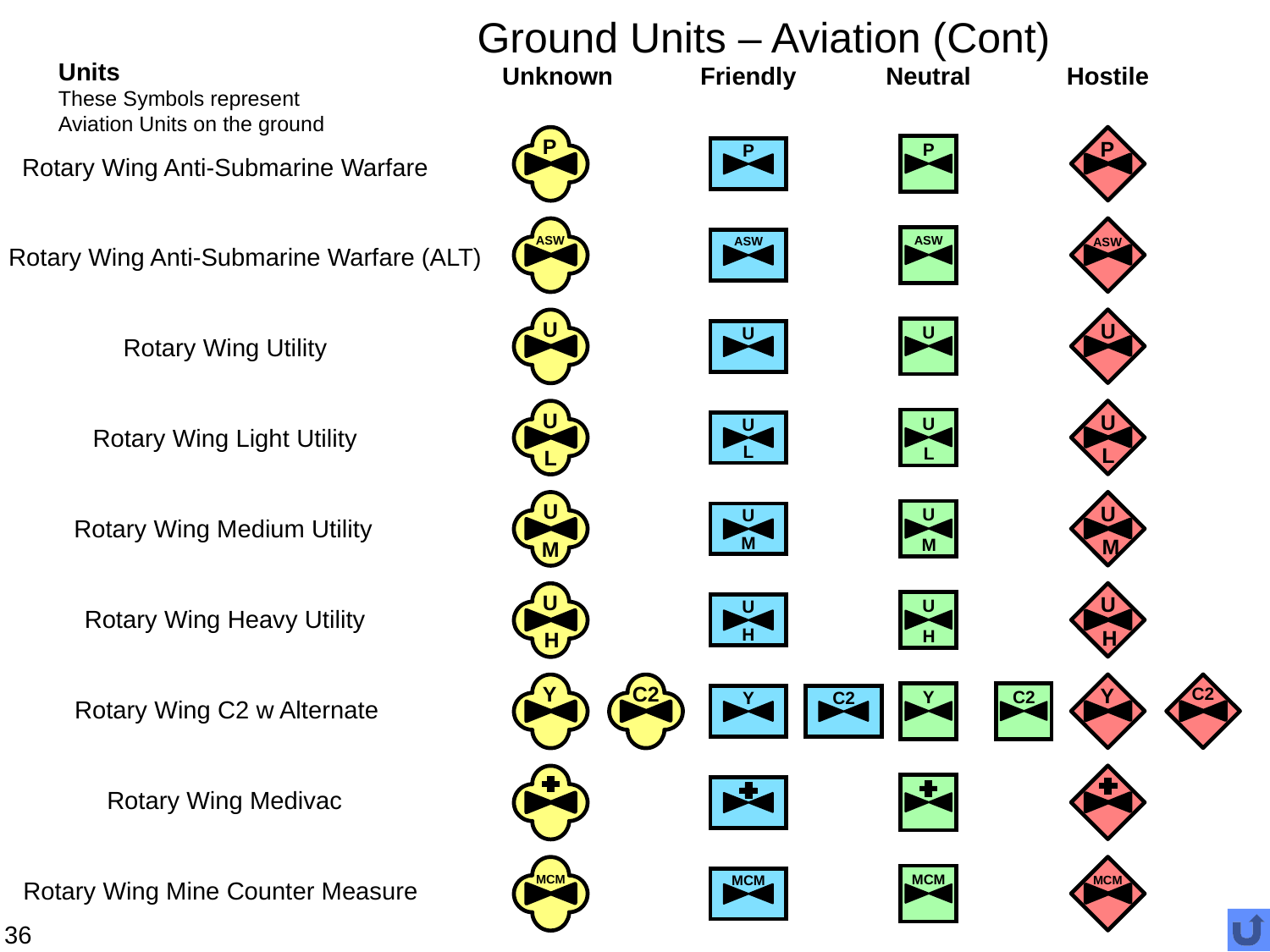

# Ground Units – Aviation (Cont)
Units
These Symbols represent
Aviation Units on the ground
Unknown
Friendly
Neutral
Hostile

P

P

P

P

Rotary Wing Anti-Submarine Warfare

ASW

ASW

ASW

ASW

Rotary Wing Anti-Submarine Warfare (ALT)

U

U

U

U

Rotary Wing Utility

U
L

U
L

U
L

U

L
Rotary Wing Light Utility

U
M

U
M

U
M

U

M
Rotary Wing Medium Utility

U
H

U
H

U
H

U

H
Rotary Wing Heavy Utility

Y

C2

Y

C2

Y

C2

Y

C2

Rotary Wing C2 w Alternate

Rotary Wing Medivac

MCM

MCM

MCM

MCM

Rotary Wing Mine Counter Measure
36